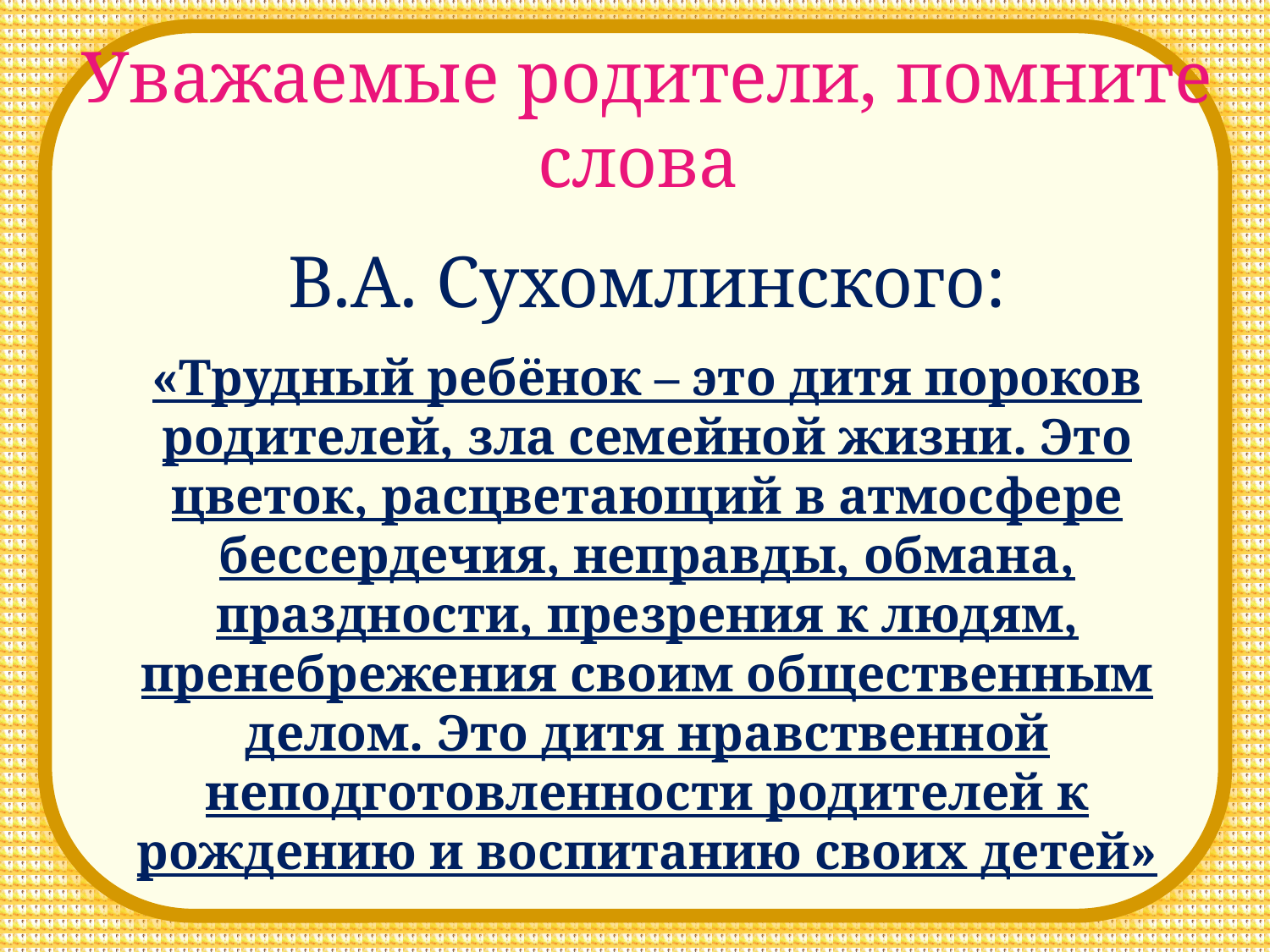

Уважаемые родители, помните слова
В.А. Сухомлинского:
«Трудный ребёнок – это дитя пороков родителей, зла семейной жизни. Это цветок, расцветающий в атмосфере бессердечия, неправды, обмана, праздности, презрения к людям, пренебрежения своим общественным делом. Это дитя нравственной неподготовленности родителей к рождению и воспитанию своих детей»